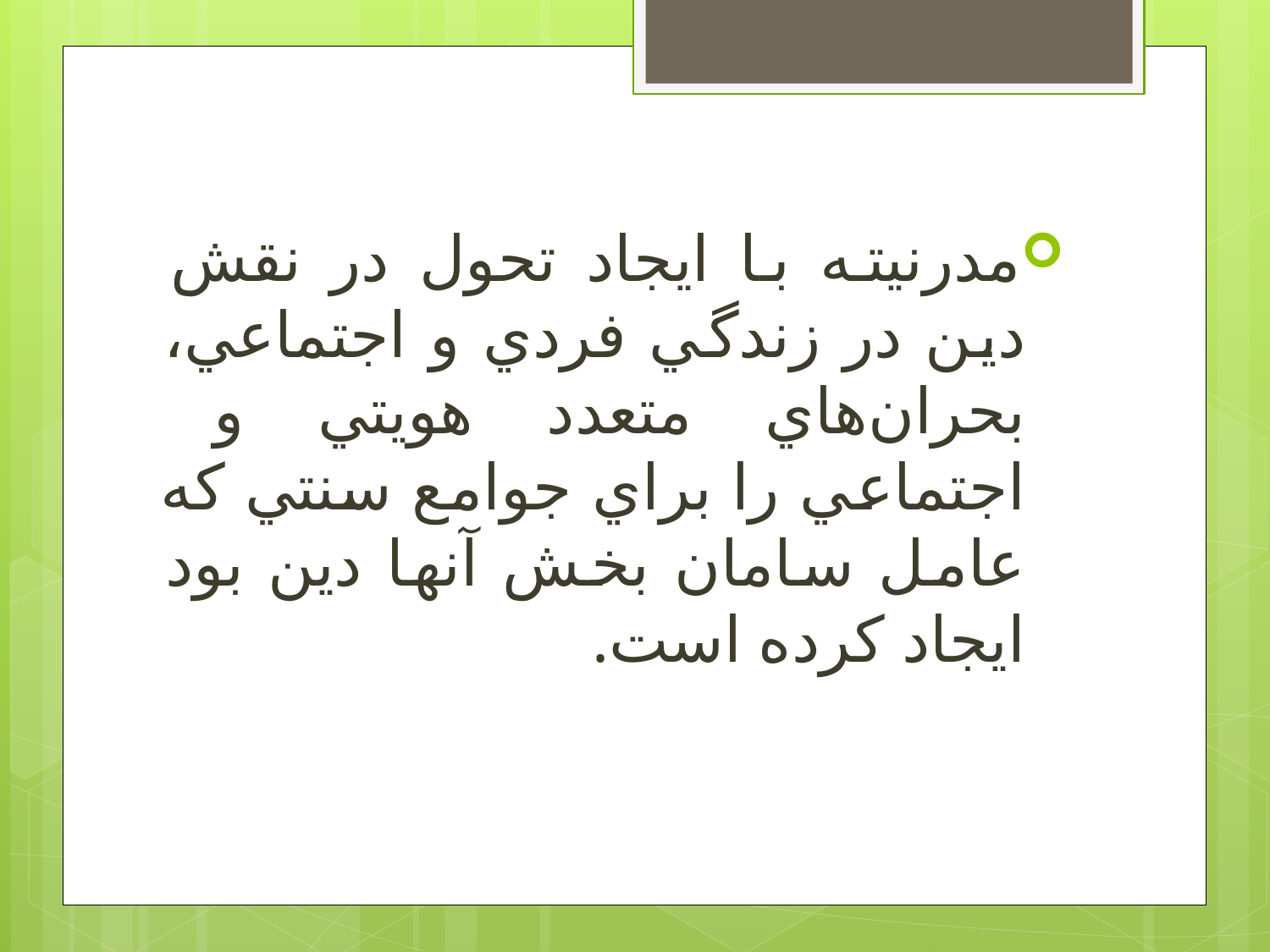

#
مدرنيته با ايجاد تحول در نقش دين در زندگي فردي و اجتماعي، بحران‌هاي متعدد هويتي و اجتماعي را براي جوامع سنتي که عامل سامان بخش آنها دین بود ايجاد کرده است.